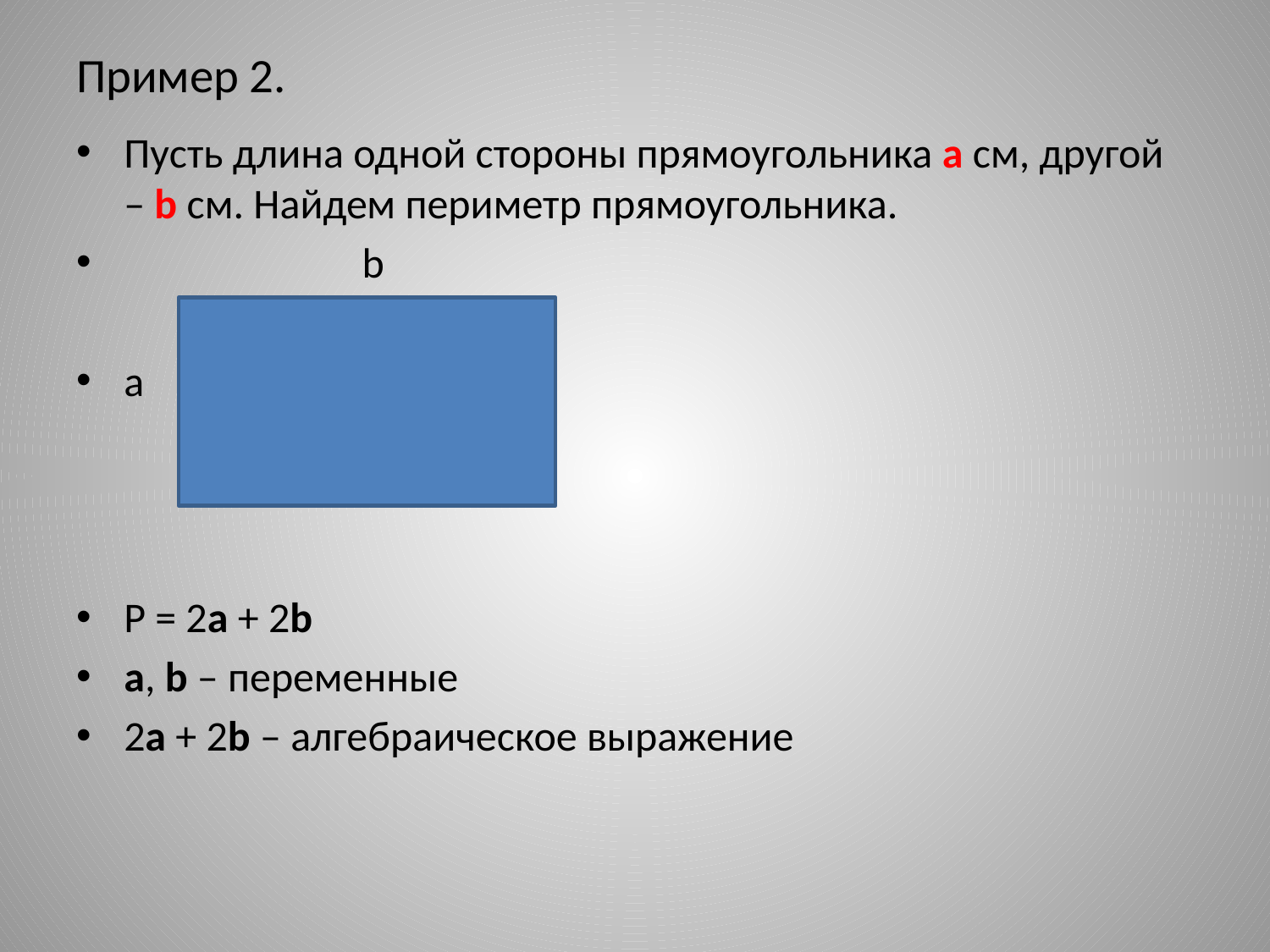

# Пример 2.
Пусть длина одной стороны прямоугольника а см, другой – b см. Найдем периметр прямоугольника.
                         b

a

P = 2a + 2b
a, b – переменные
2a + 2b – алгебраическое выражение